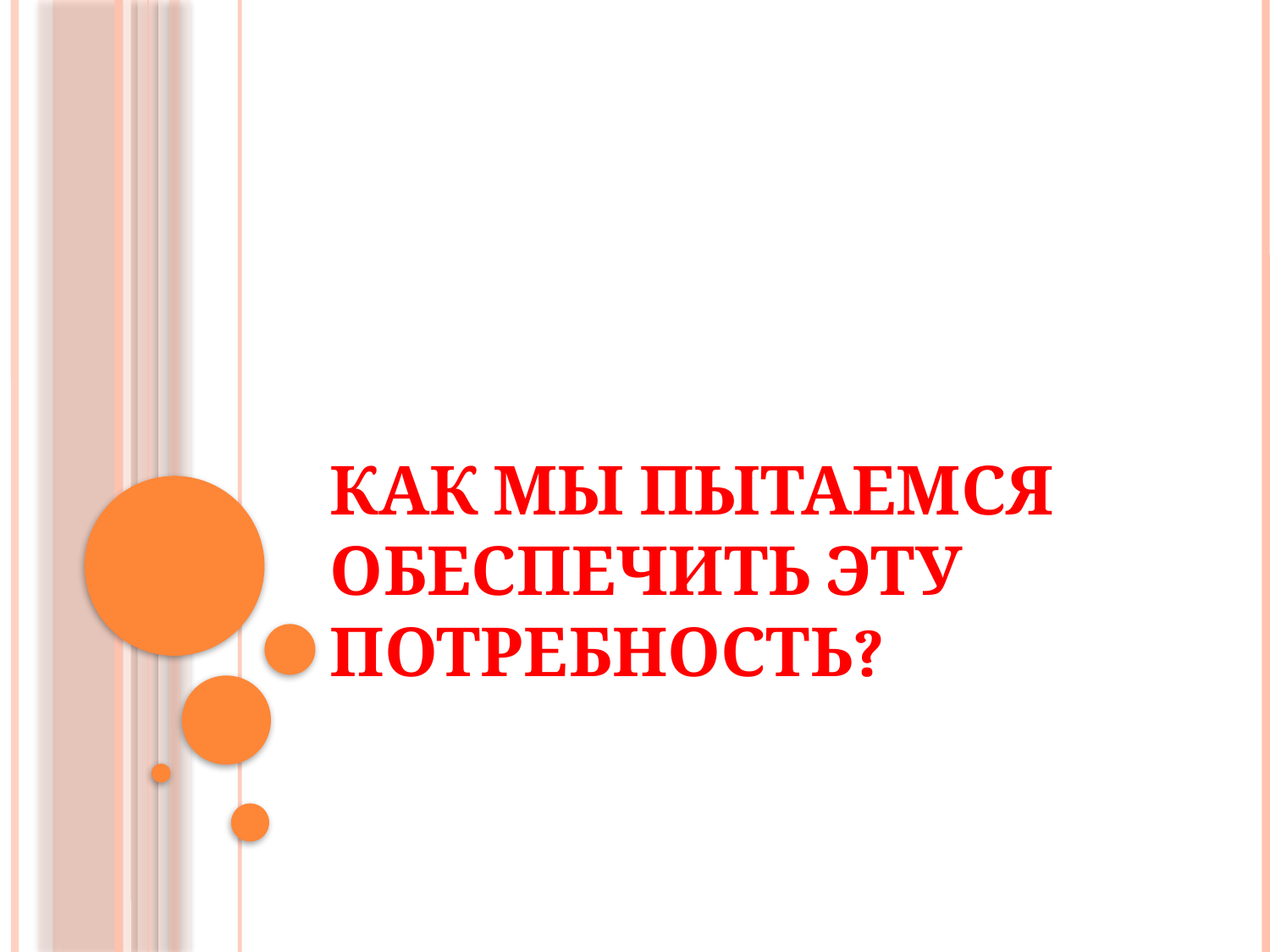

# Как мы пытаемся обеспечить эту потребность?